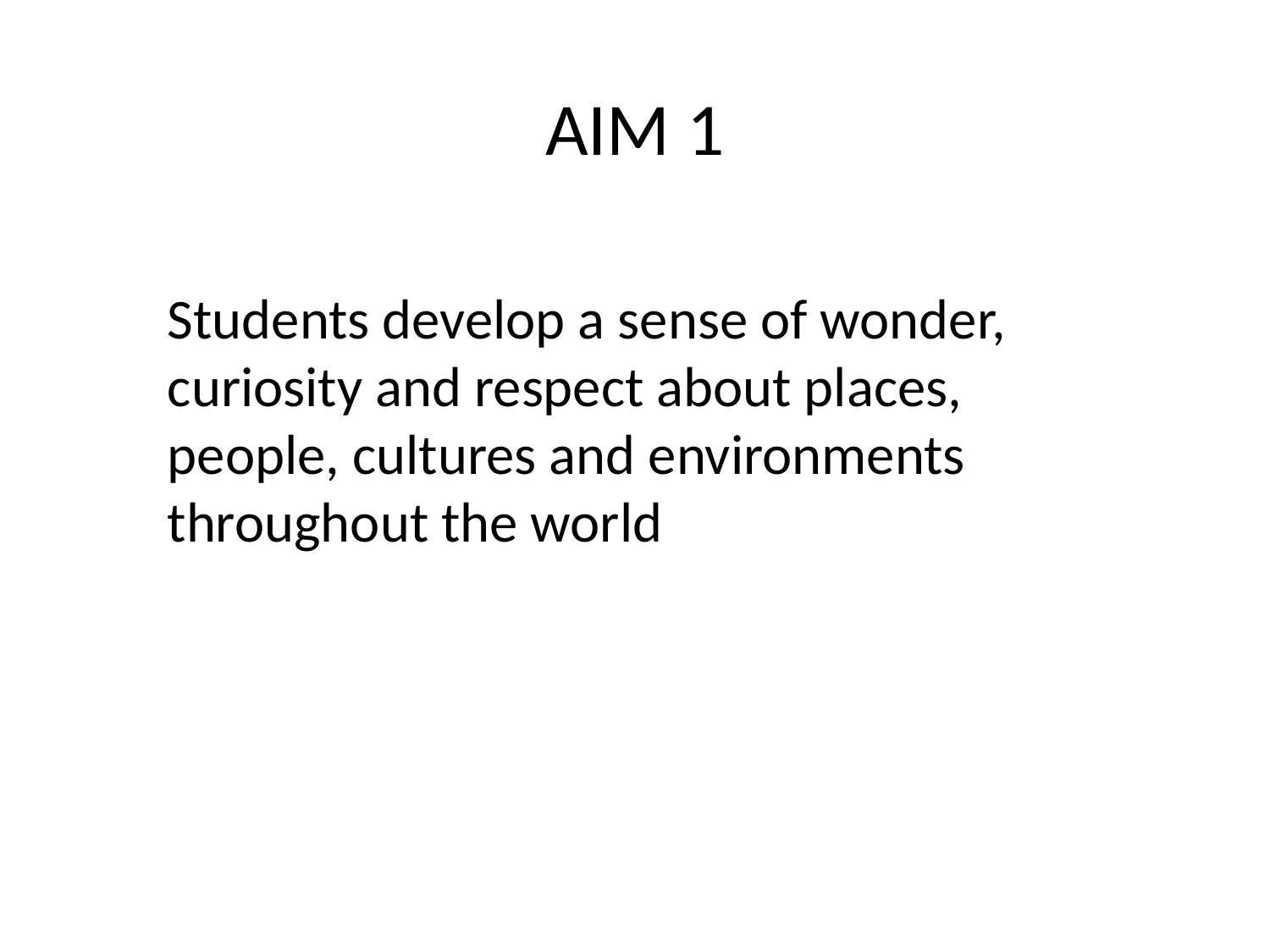

# Aim 1
Students develop a sense of wonder, curiosity and respect about places, people, cultures and environments throughout the world